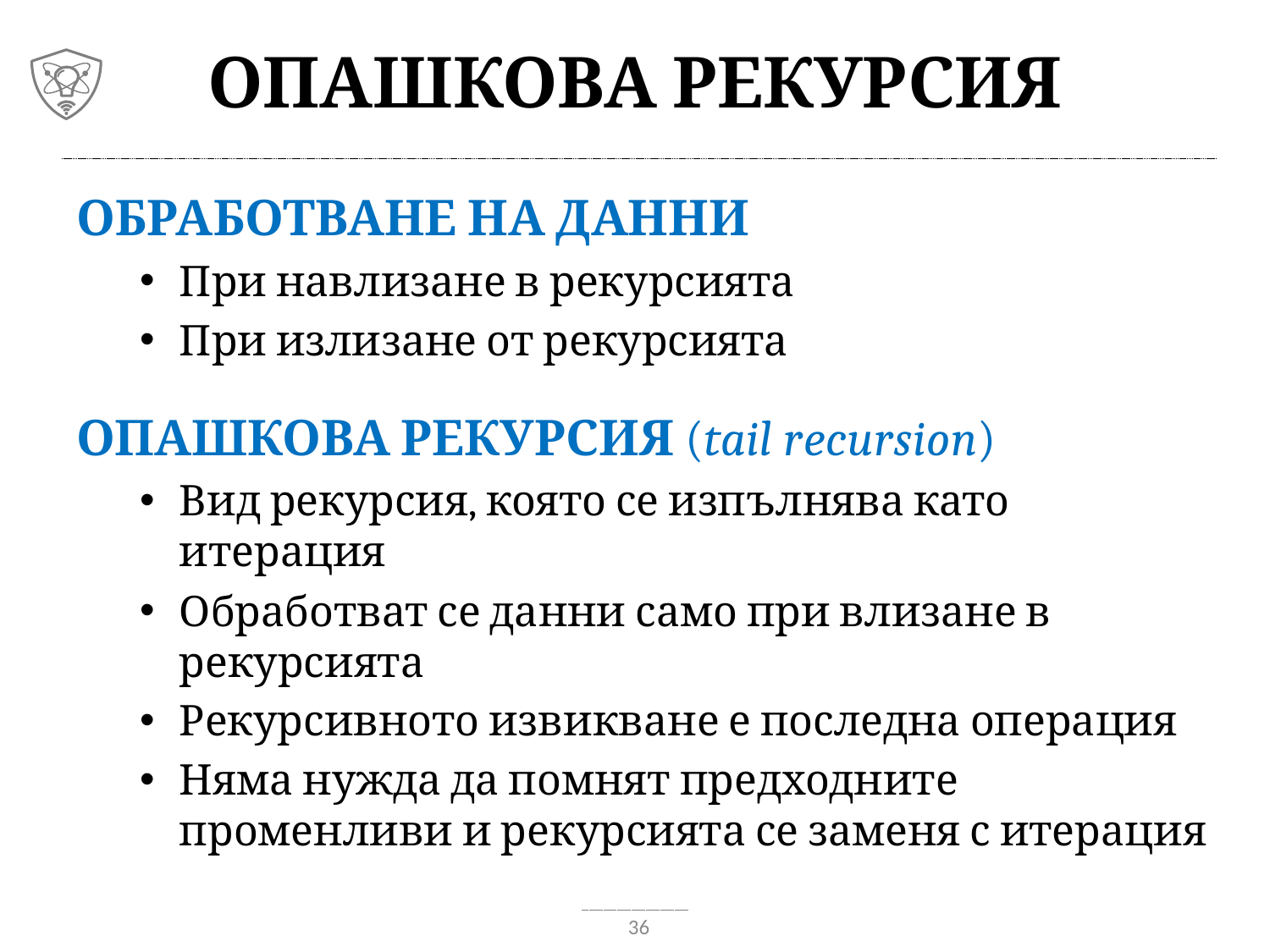

# Опашкова рекурсия
Обработване на данни
При навлизане в рекурсията
При излизане от рекурсията
Опашкова рекурсия (tail recursion)
Вид рекурсия, която се изпълнява като итерация
Обработват се данни само при влизане в рекурсията
Рекурсивното извикване е последна операция
Няма нужда да помнят предходните променливи и рекурсията се заменя с итерация
36